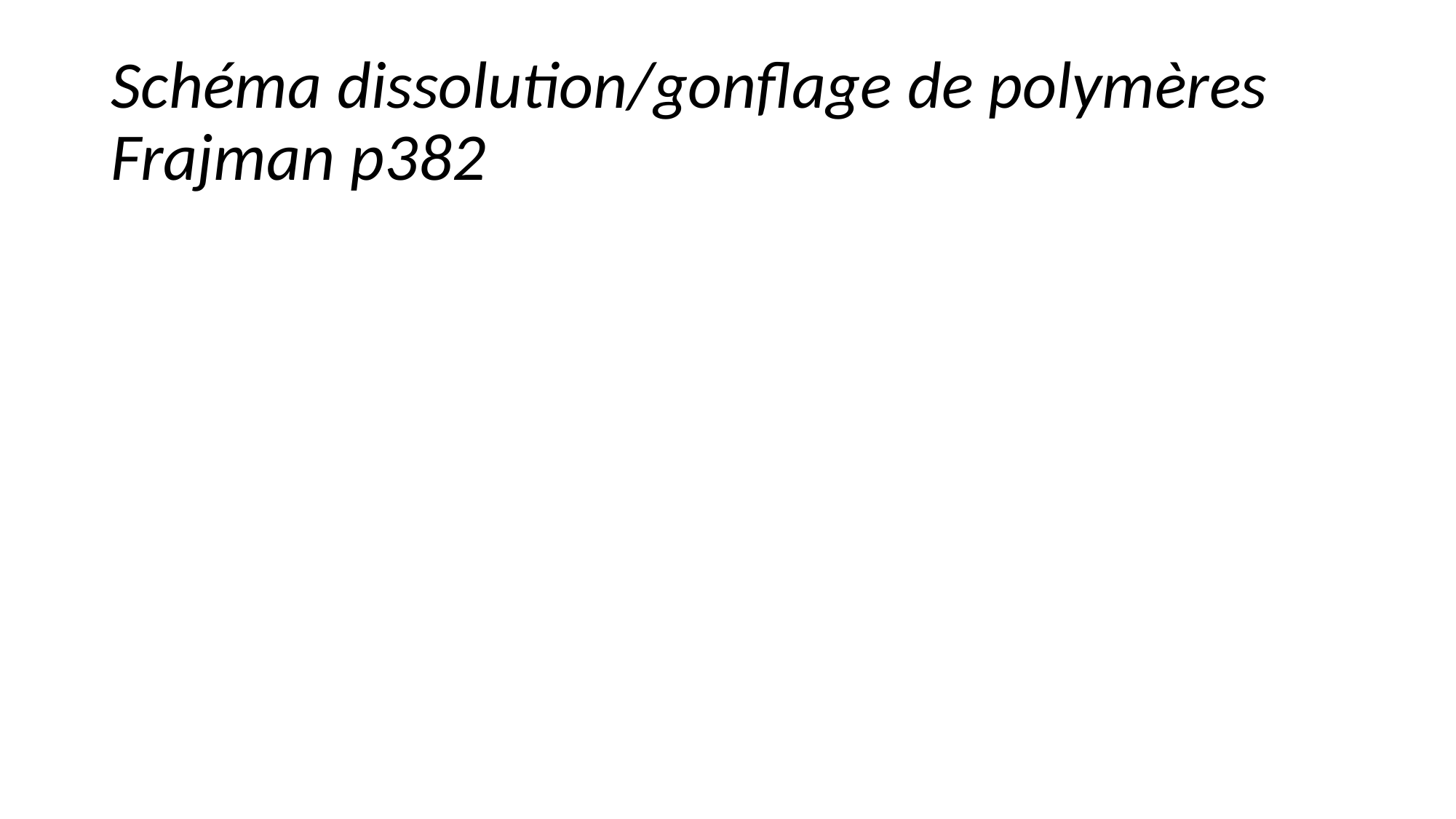

# Schéma dissolution/gonflage de polymères Frajman p382